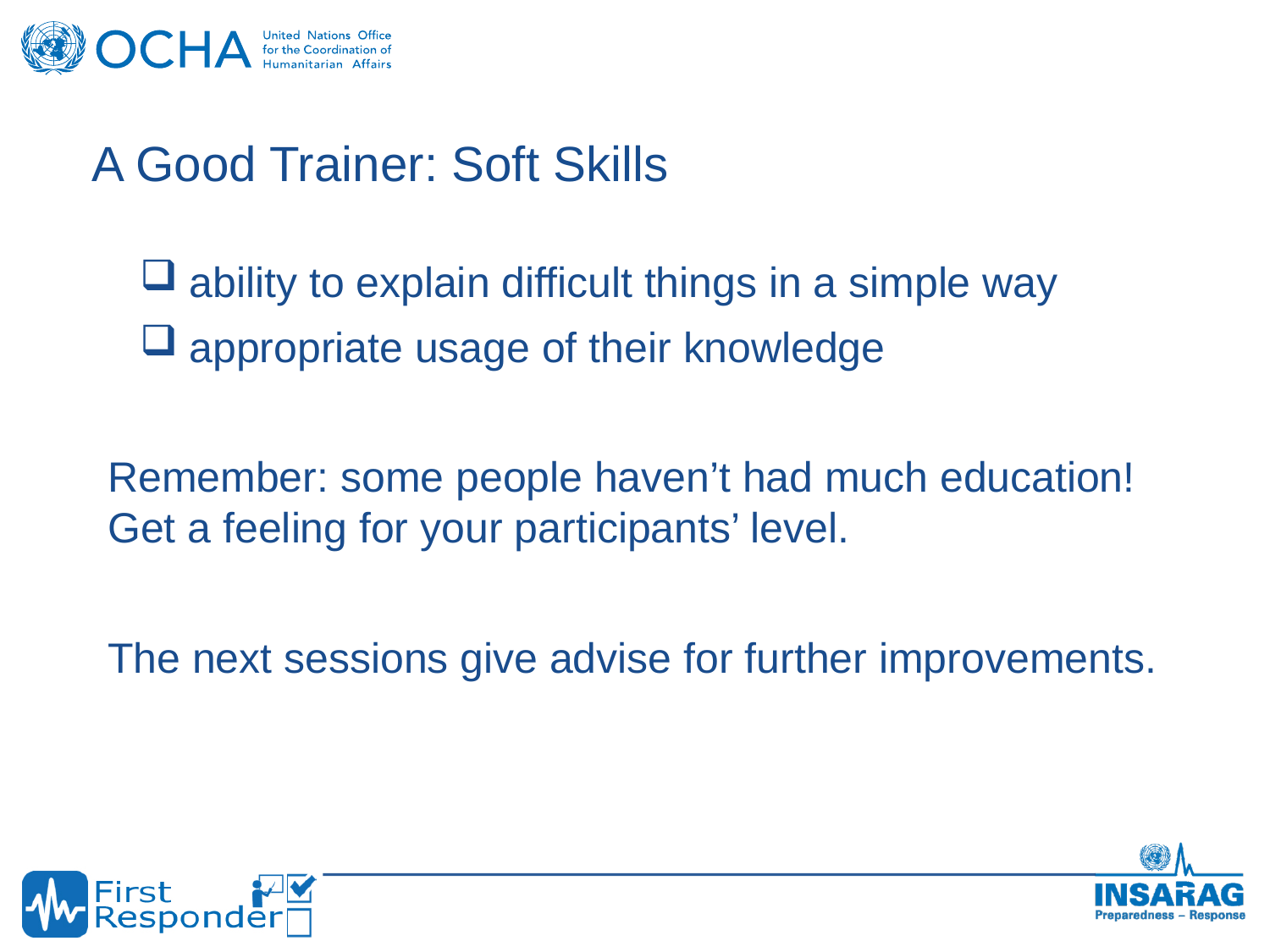

# A Good Trainer: Soft Skills
ability to explain difficult things in a simple way
appropriate usage of their knowledge

Remember: some people haven’t had much education! Get a feeling for your participants’ level.

The next sessions give advise for further improvements.